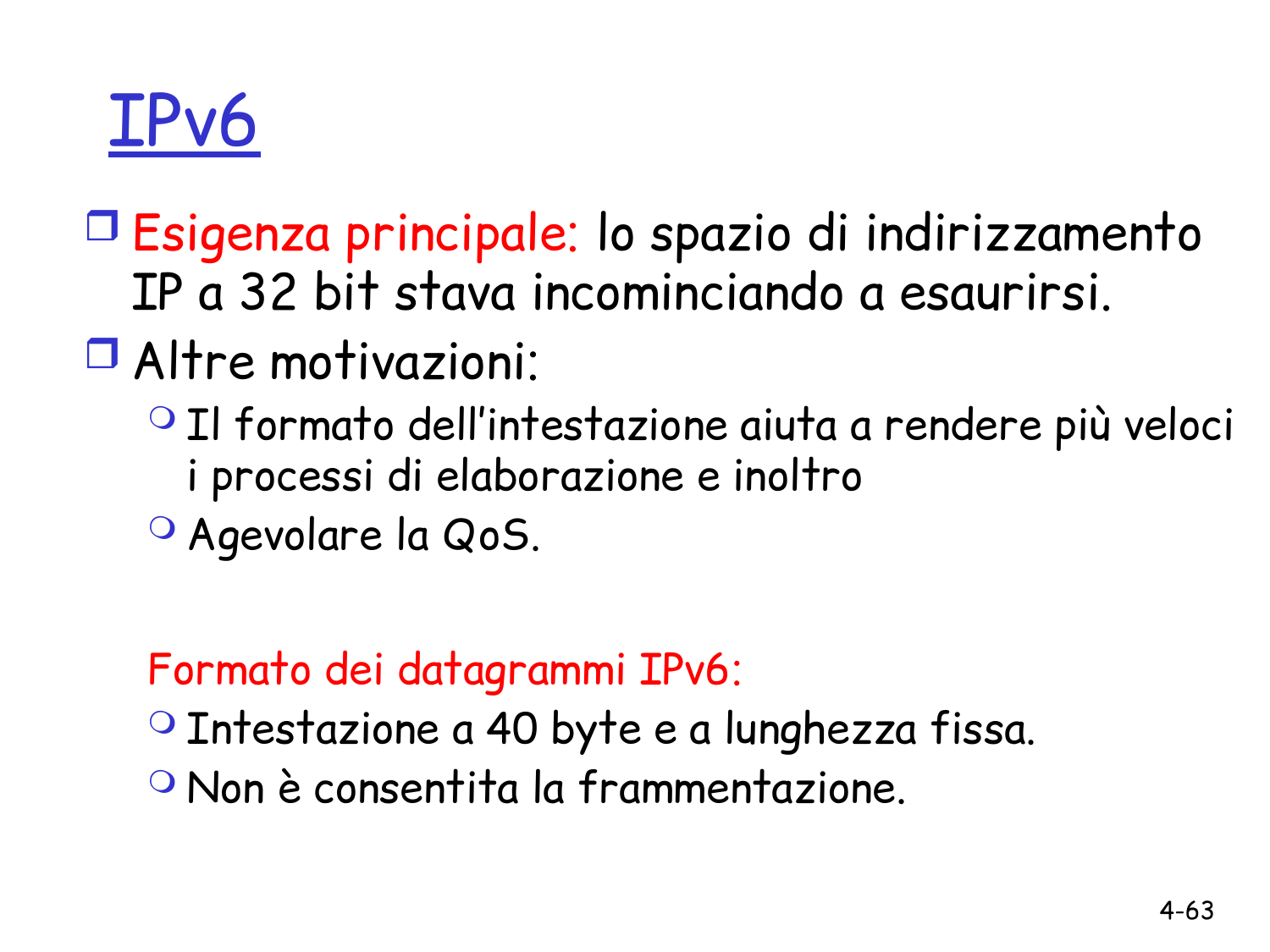

# IPv6
Esigenza principale: lo spazio di indirizzamento IP a 32 bit stava incominciando a esaurirsi.
Altre motivazioni:
Il formato dell’intestazione aiuta a rendere più veloci i processi di elaborazione e inoltro
Agevolare la QoS.

Formato dei datagrammi IPv6:
Intestazione a 40 byte e a lunghezza fissa.
Non è consentita la frammentazione.
4-63